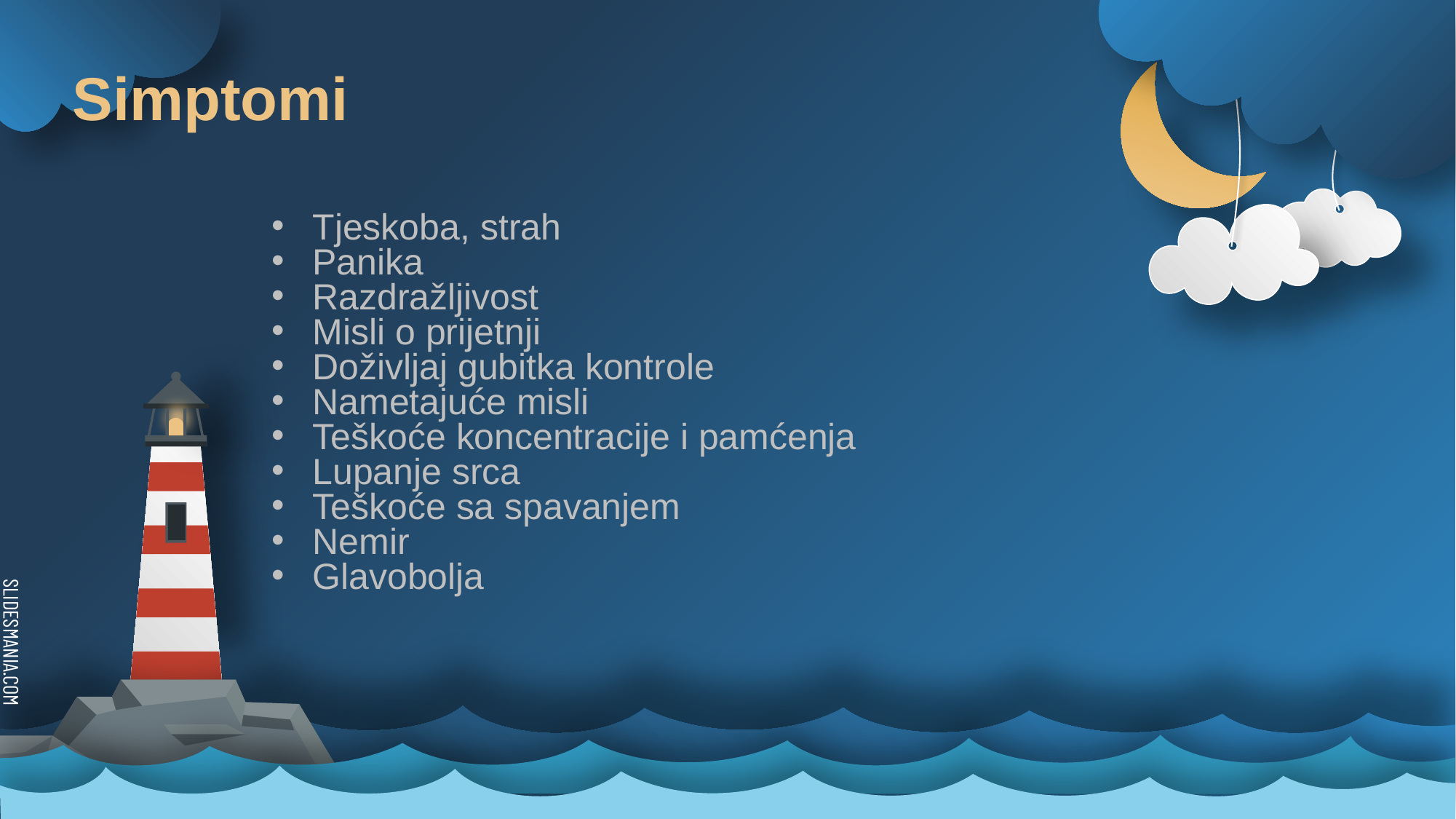

# Simptomi
Tjeskoba, strah
Panika
Razdražljivost
Misli o prijetnji
Doživljaj gubitka kontrole
Nametajuće misli
Teškoće koncentracije i pamćenja
Lupanje srca
Teškoće sa spavanjem
Nemir
Glavobolja